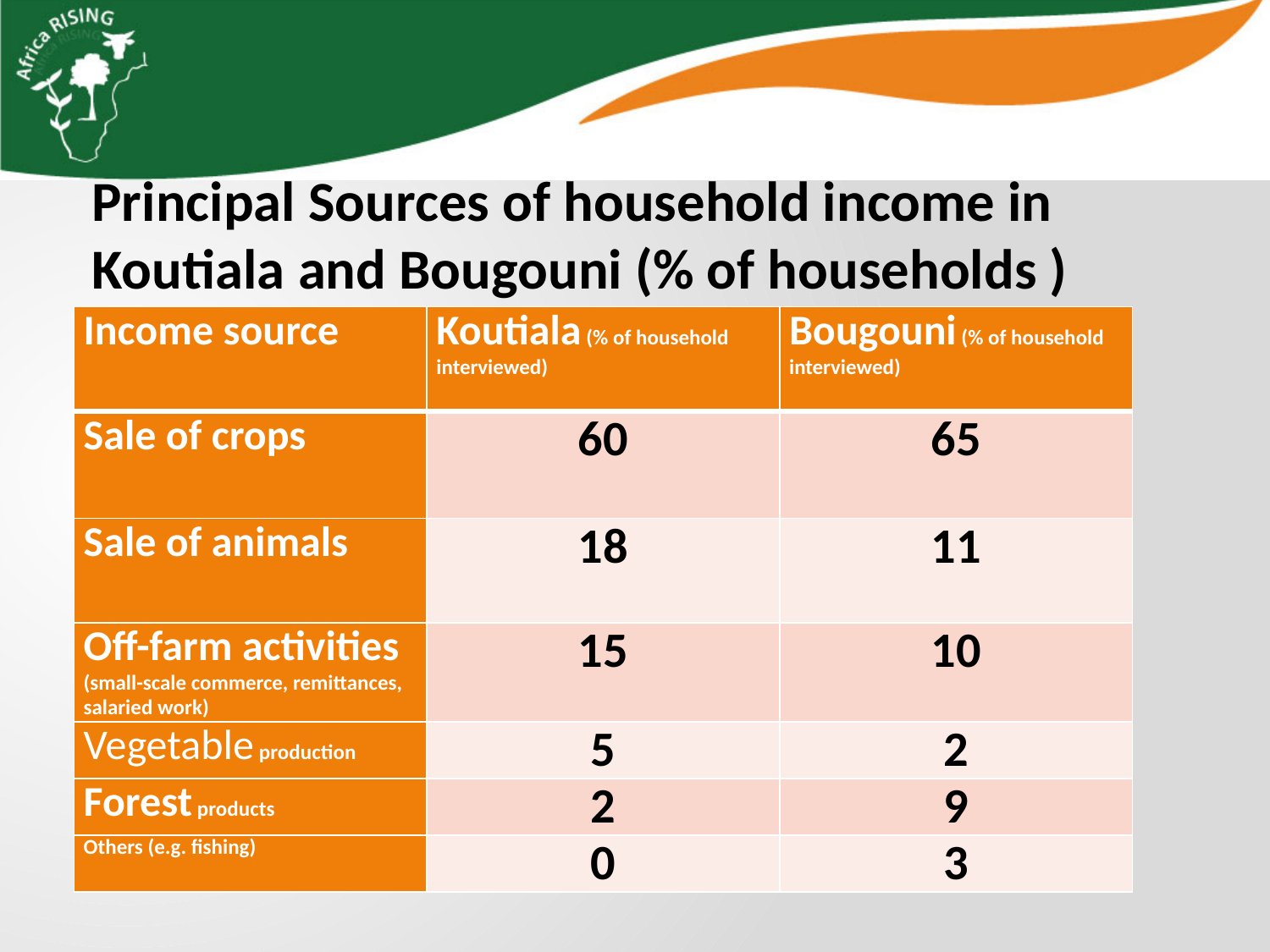

Principal Sources of household income in Koutiala and Bougouni (% of households )
| Income source | Koutiala (% of household interviewed) | Bougouni (% of household interviewed) |
| --- | --- | --- |
| Sale of crops | 60 | 65 |
| Sale of animals | 18 | 11 |
| Off-farm activities (small-scale commerce, remittances, salaried work) | 15 | 10 |
| Vegetable production | 5 | 2 |
| Forest products | 2 | 9 |
| Others (e.g. fishing) | 0 | 3 |